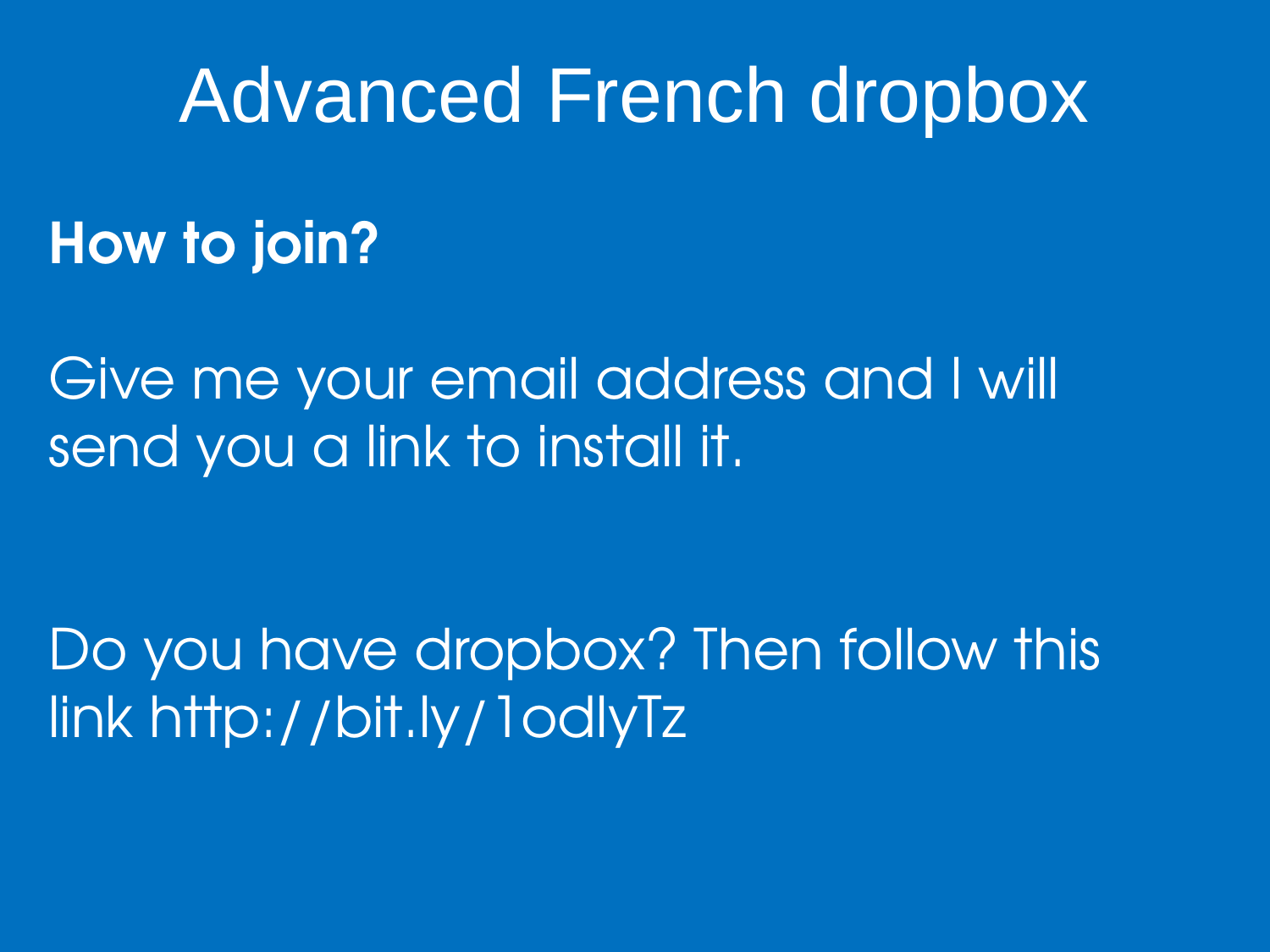

Advanced French dropbox
How to join?

Give me your email address and I will send you a link to install it.

Do you have dropbox? Then follow this link http://bit.ly/1odlyTz